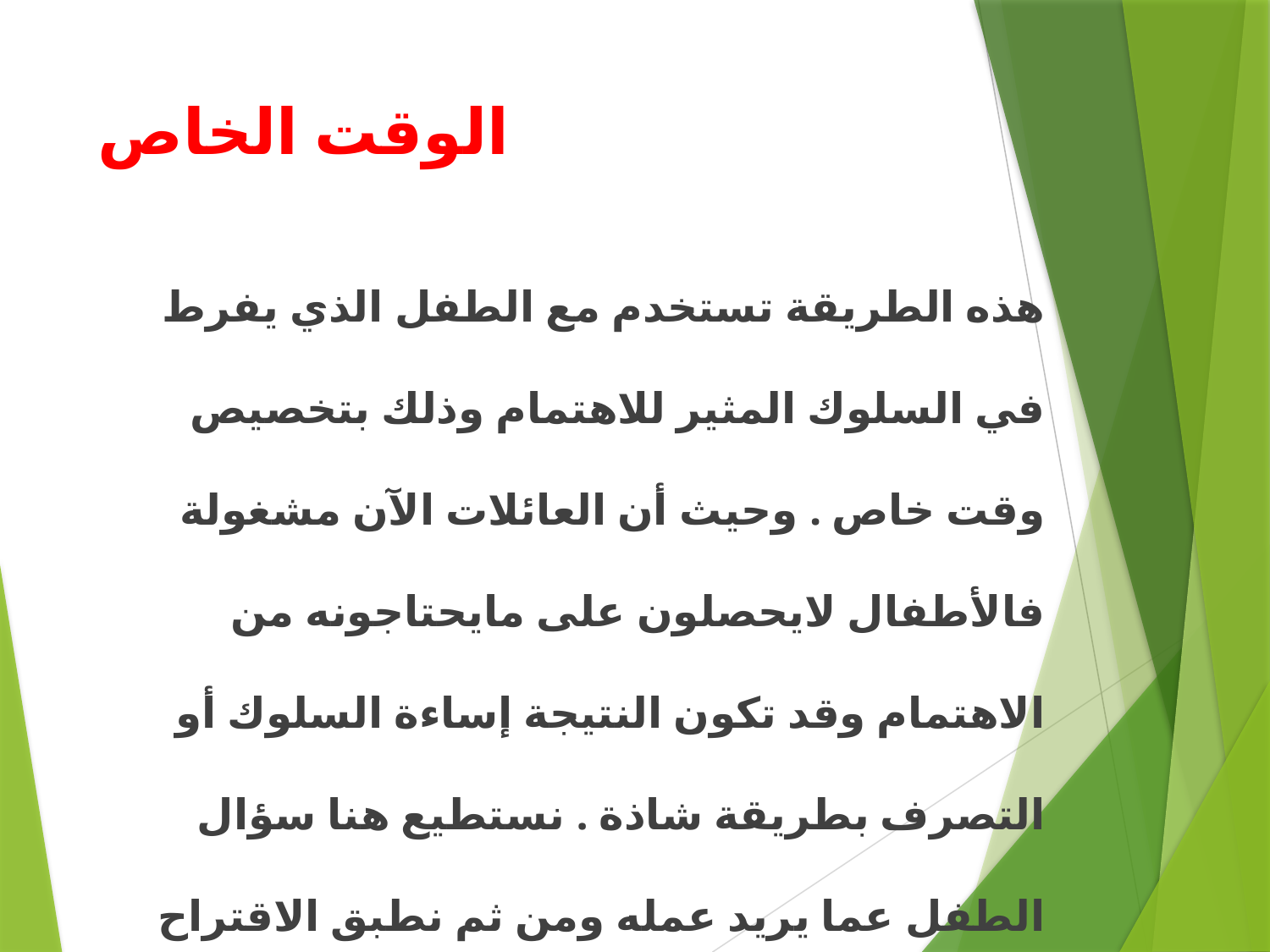

# الوقت الخاص
هذه الطريقة تستخدم مع الطفل الذي يفرط في السلوك المثير للاهتمام وذلك بتخصيص وقت خاص . وحيث أن العائلات الآن مشغولة فالأطفال لايحصلون على مايحتاجونه من الاهتمام وقد تكون النتيجة إساءة السلوك أو التصرف بطريقة شاذة . نستطيع هنا سؤال الطفل عما يريد عمله ومن ثم نطبق الاقتراح وستكون النتائج مدهشة .